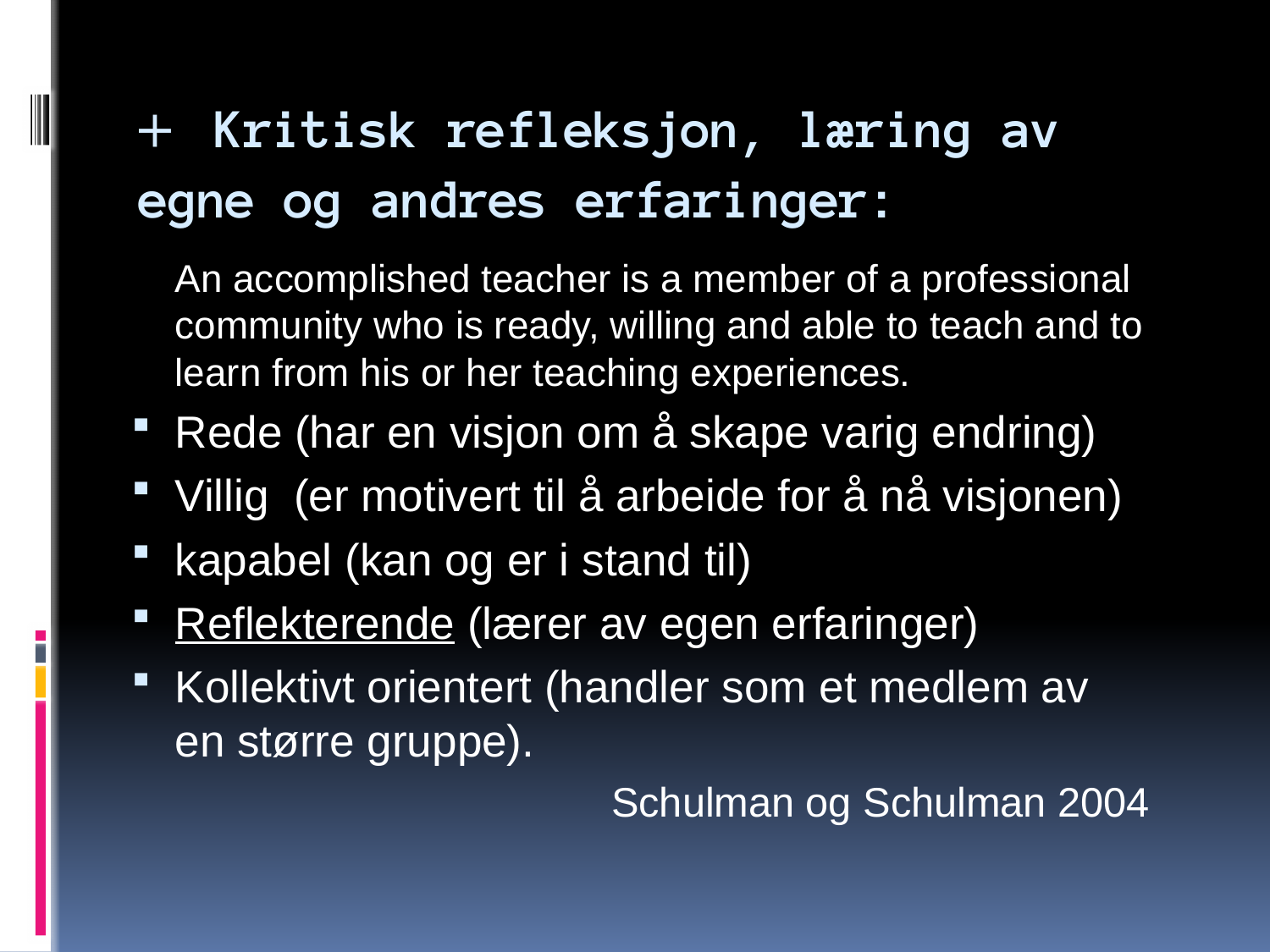

# + Kritisk refleksjon, læring av egne og andres erfaringer:
	An accomplished teacher is a member of a professional community who is ready, willing and able to teach and to learn from his or her teaching experiences.
Rede (har en visjon om å skape varig endring)
Villig  (er motivert til å arbeide for å nå visjonen)
kapabel (kan og er i stand til)
Reflekterende (lærer av egen erfaringer)
Kollektivt orientert (handler som et medlem av en større gruppe).
Schulman og Schulman 2004